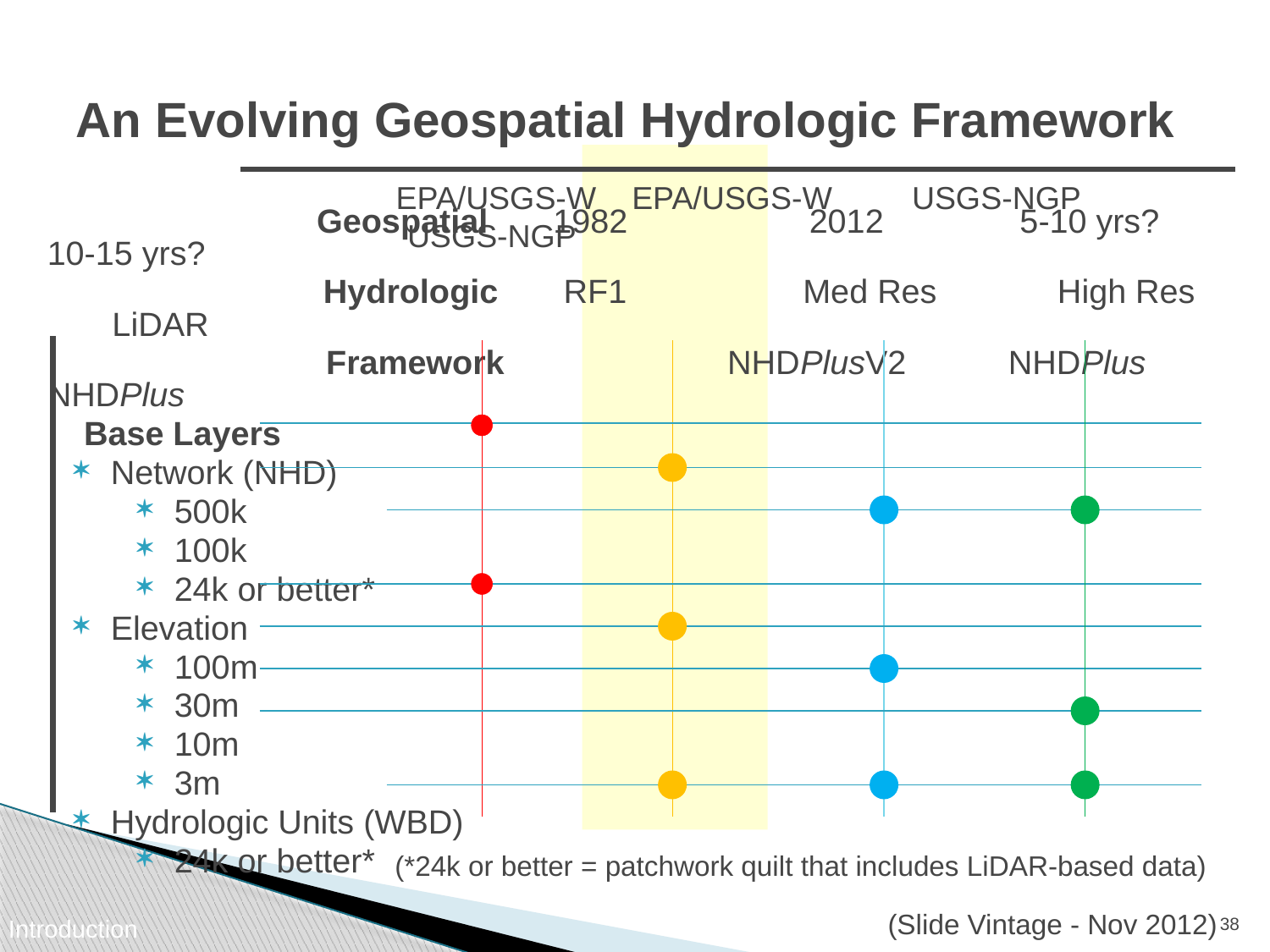

# An Evolving Geospatial Hydrologic Framework

   EPA/USGS-W    EPA/USGS-W         USGS-NGP          USGS-NGP
                                 Geospatial       1982		2012	         5-10 yrs?	  10-15 yrs?
		                Hydrologic       RF1	             Med Res             High Res              LiDAR
                                  Framework                        NHDPlusV2           NHDPlus            NHDPlus
        Base Layers
Network (NHD)
500k
100k
24k or better*
Elevation
100m
30m
10m
3m
Hydrologic Units (WBD)
24k or better*

(*24k or better = patchwork quilt that includes LiDAR-based data)
38
(Slide Vintage - Nov 2012)
Introduction